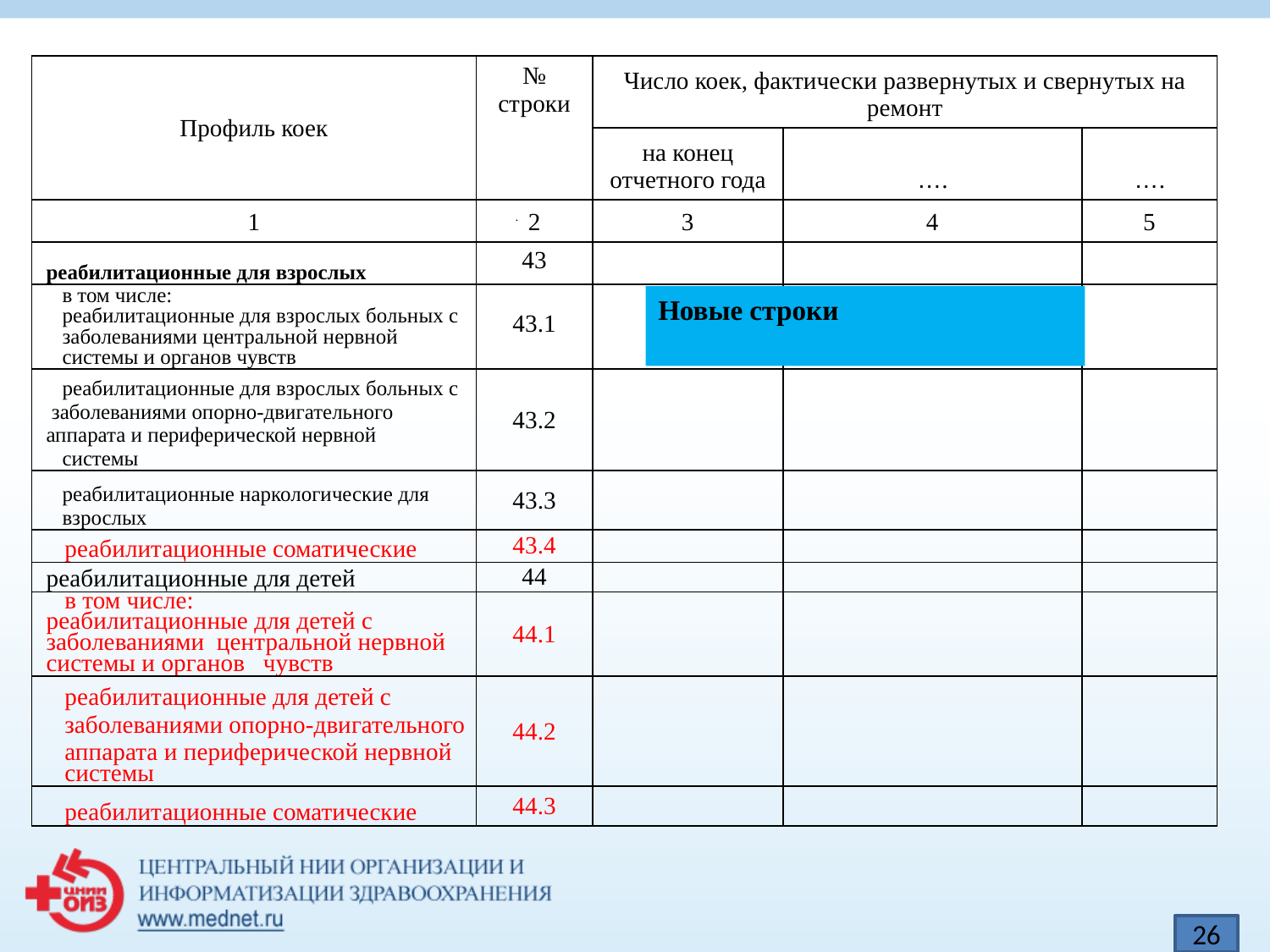

| Профиль коек | № строки | Число коек, фактически развернутых и свернутых на ремонт |  |  |
| --- | --- | --- | --- | --- |
|  |  | на конец отчетного года | …. | …. |
| 1 | 2 | 3 | 4 | 5 |
| реабилитационные для взрослых | 43 |  |  |  |
| в том числе: реабилитационные для взрослых больных с заболеваниями центральной нервной системы и органов чувств | 43.1 |  |  |  |
| реабилитационные для взрослых больных с заболеваниями опорно-двигательного аппарата и периферической нервной системы | 43.2 |  |  |  |
| реабилитационные наркологические для взрослых | 43.3 |  |  |  |
| реабилитационные соматические | 43.4 |  |  |  |
| реабилитационные для детей | 44 |  |  |  |
| в том числе: реабилитационные для детей с заболеваниями центральной нервной системы и органов чувств | 44.1 |  |  |  |
| реабилитационные для детей с заболеваниями опорно-двигательного аппарата и периферической нервной системы | 44.2 |  |  |  |
| реабилитационные соматические | 44.3 |  |  |  |

Новые строки

26